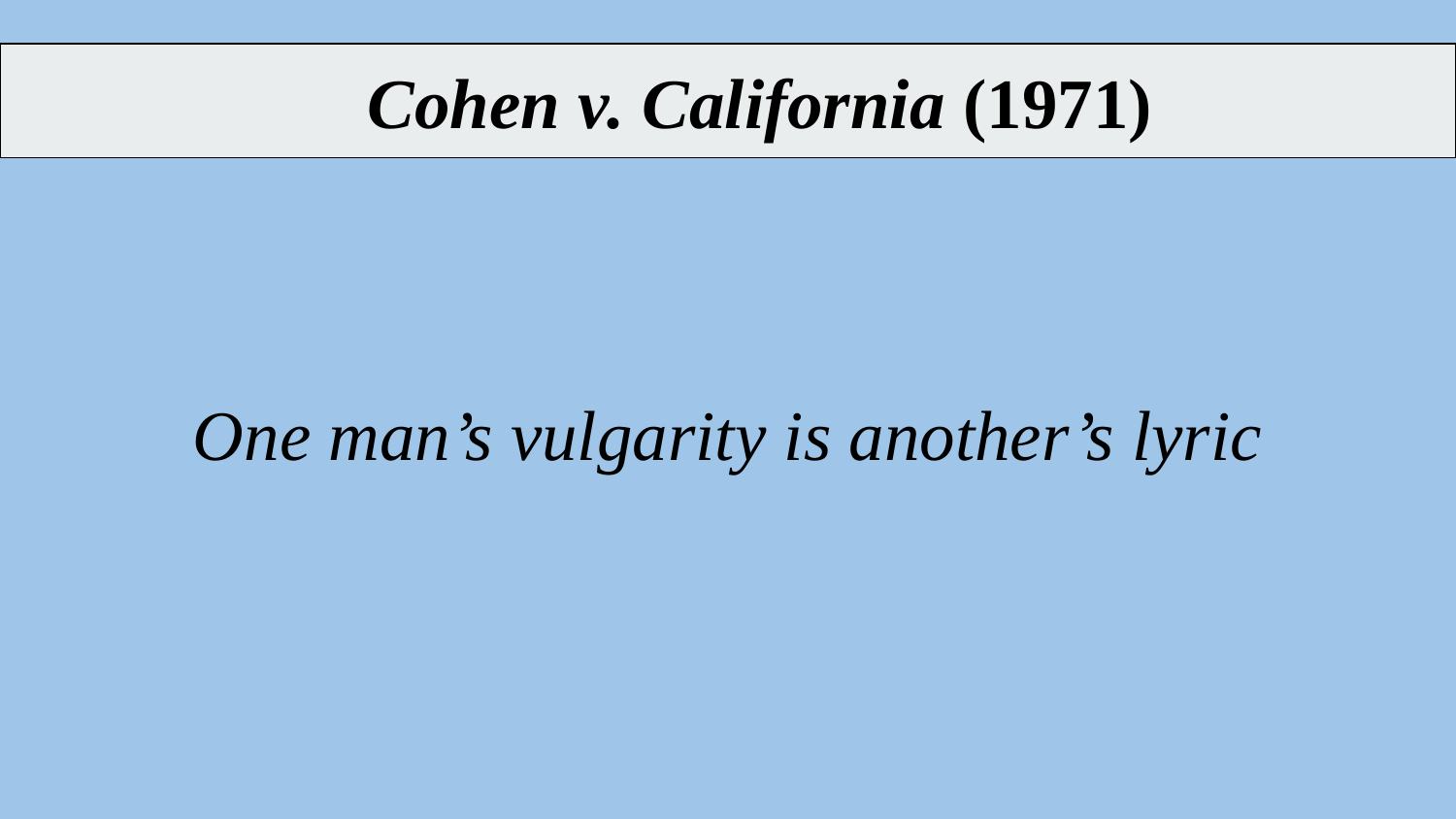

Cohen v. California (1971)
One man’s vulgarity is another’s lyric